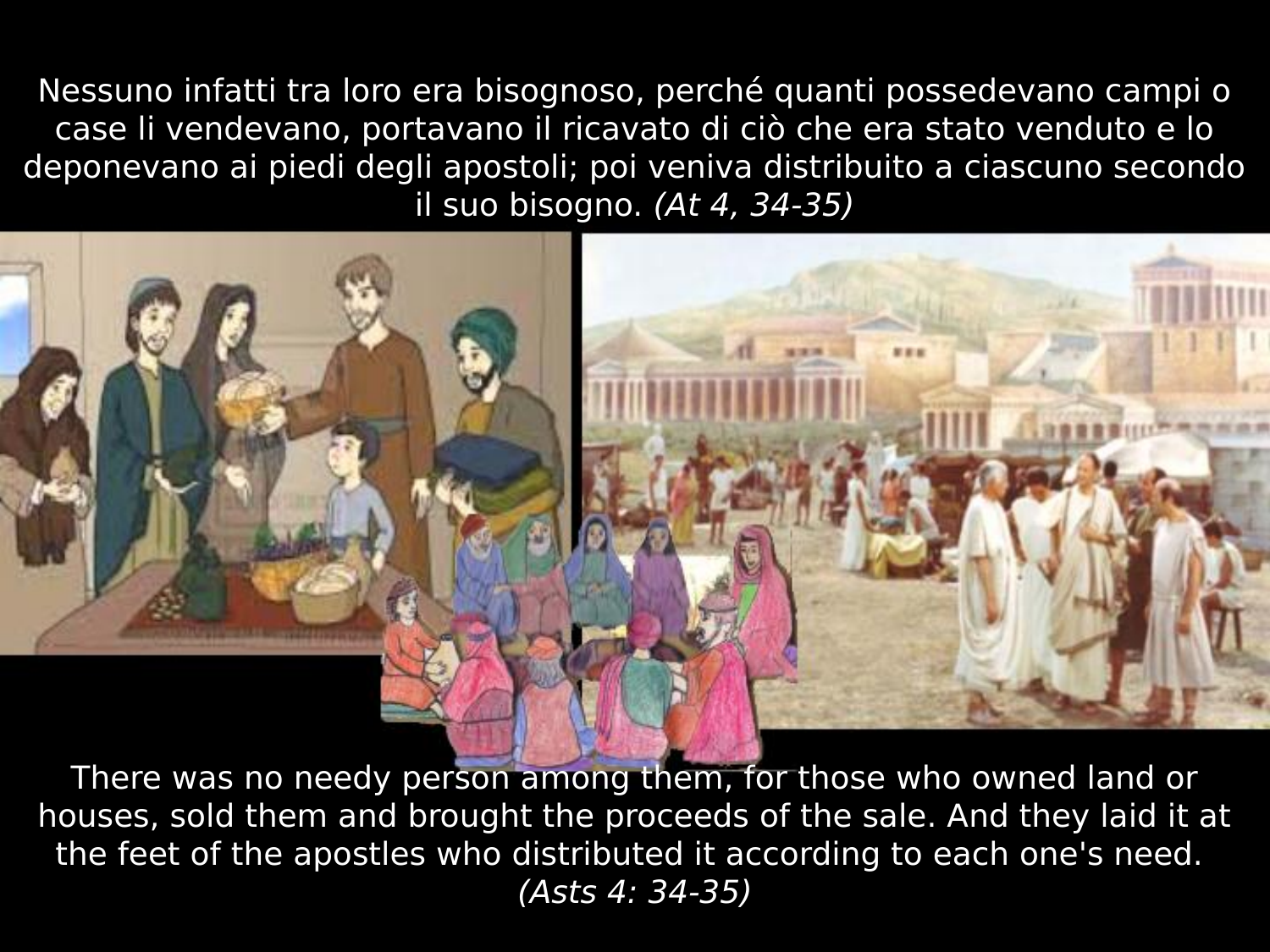

# Nessuno infatti tra loro era bisognoso, perché quanti possedevano campi o case li vendevano, portavano il ricavato di ciò che era stato venduto e lo deponevano ai piedi degli apostoli; poi veniva distribuito a ciascuno secondo il suo bisogno. (At 4, 34-35)
There was no needy person among them, for those who owned land or houses, sold them and brought the proceeds of the sale. And they laid it at the feet of the apostles who distributed it according to each one's need.  (Asts 4: 34-35)